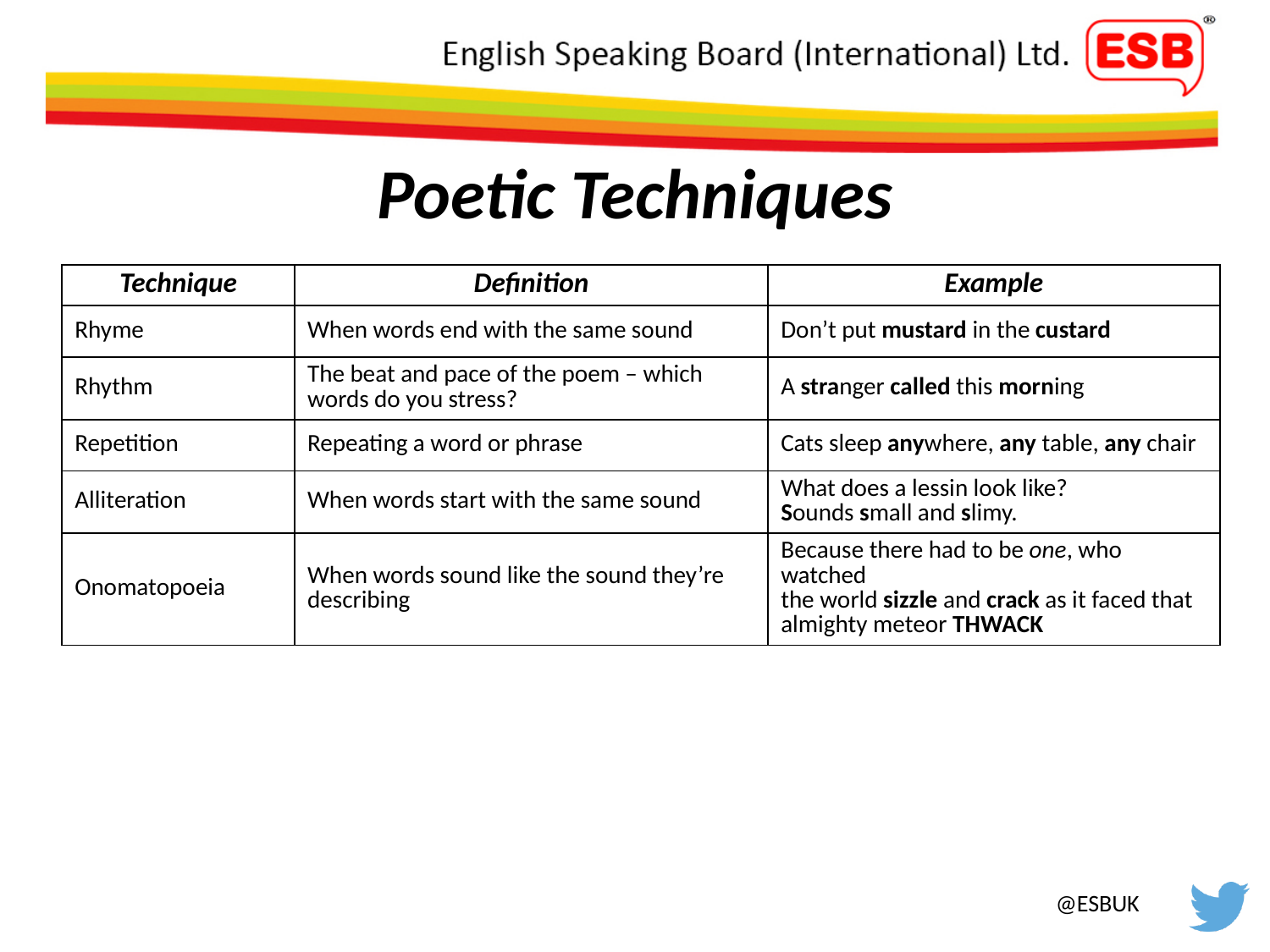

# Poetic Techniques
| Technique | Definition | Example |
| --- | --- | --- |
| Rhyme | When words end with the same sound | Don’t put mustard in the custard |
| Rhythm | The beat and pace of the poem – which words do you stress? | A stranger called this morning |
| Repetition | Repeating a word or phrase | Cats sleep anywhere, any table, any chair |
| Alliteration | When words start with the same sound | What does a lessin look like? Sounds small and slimy. |
| Onomatopoeia | When words sound like the sound they’re describing | Because there had to be one, who watched the world sizzle and crack as it faced that almighty meteor THWACK |